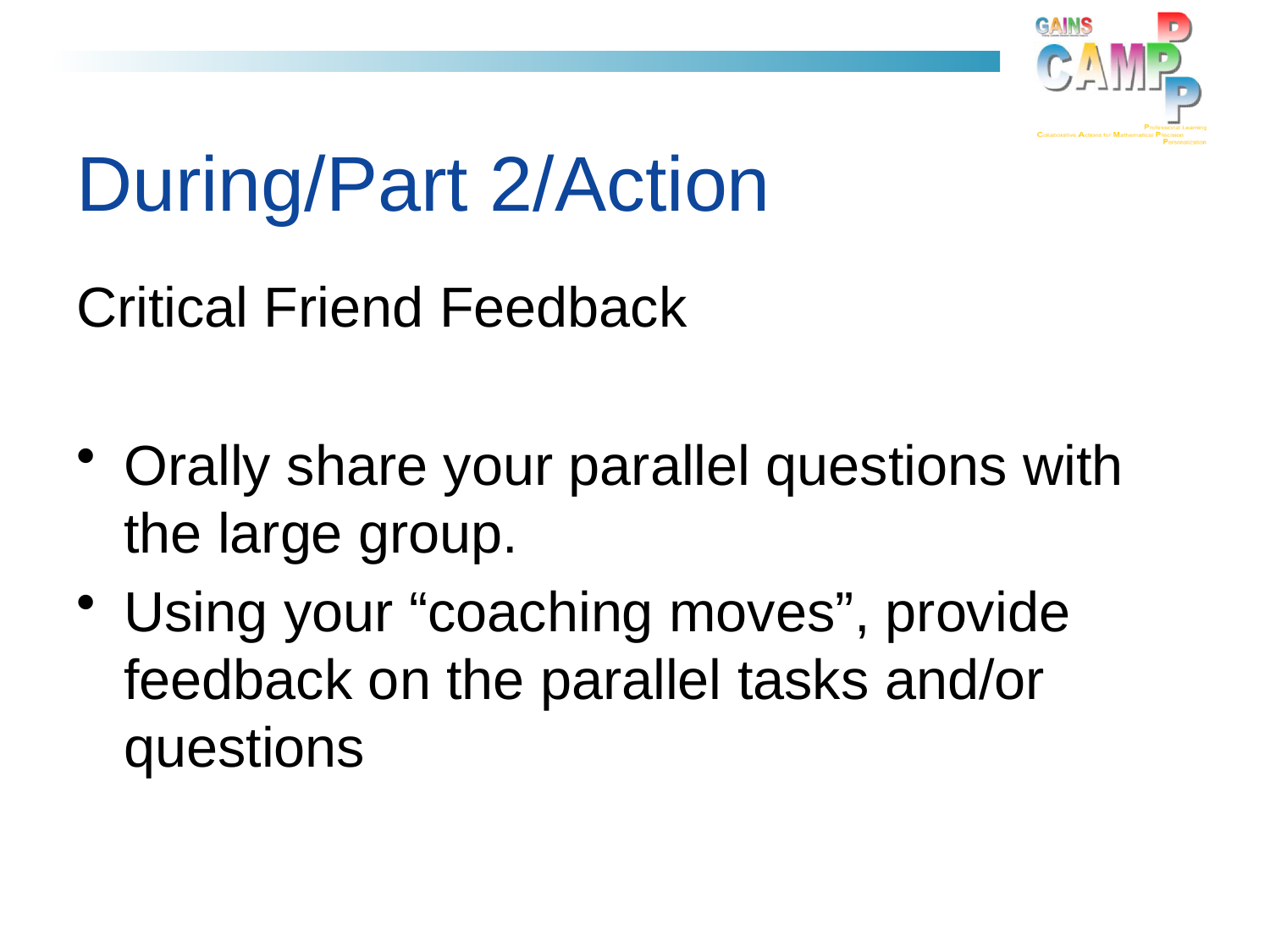

# During/Part 2/Action
Critical Friend Feedback

Orally share your parallel questions with the large group.
Using your “coaching moves”, provide feedback on the parallel tasks and/or questions